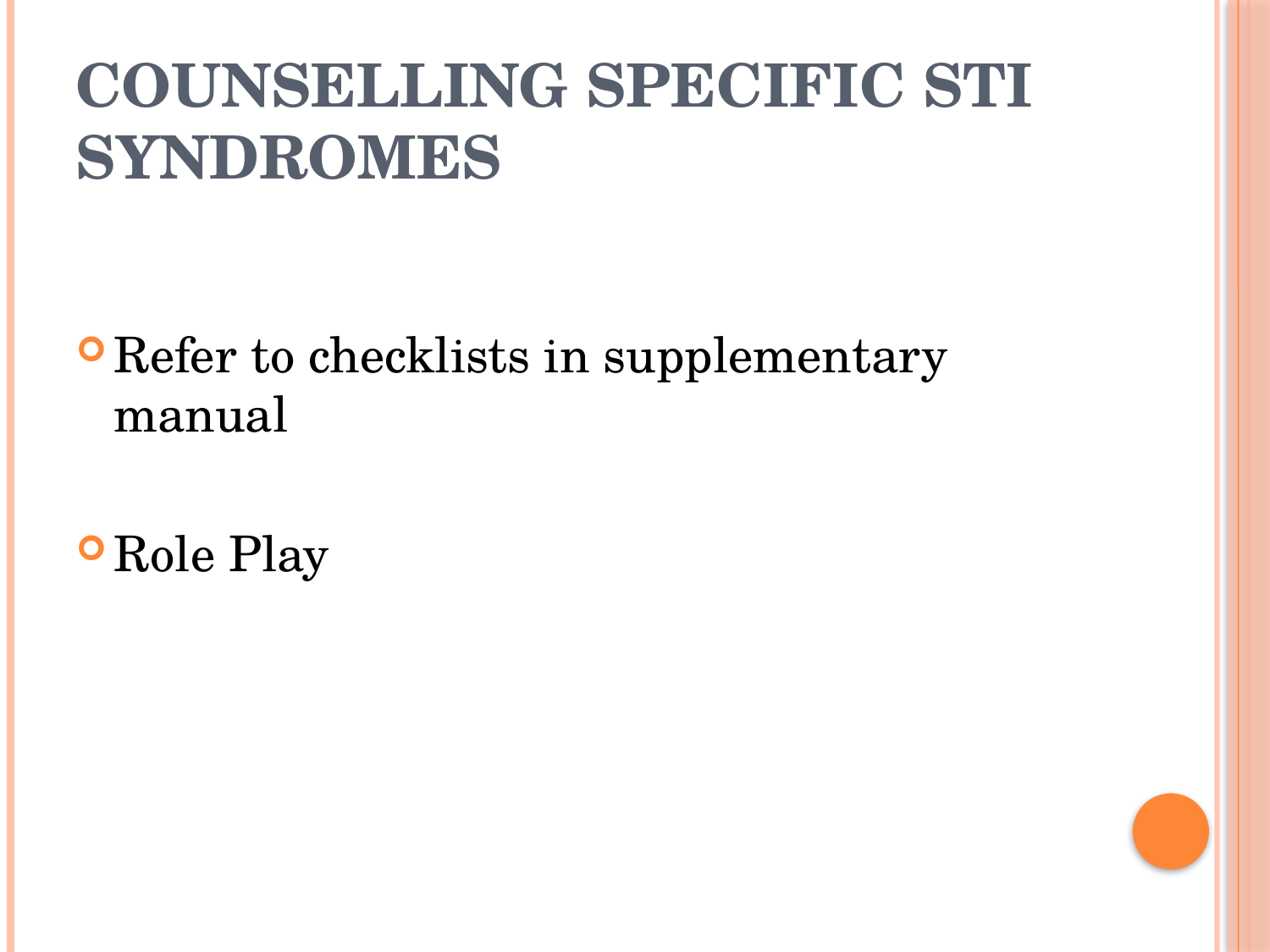

# Counselling Specific STI Syndromes
Refer to checklists in supplementary manual

Role Play